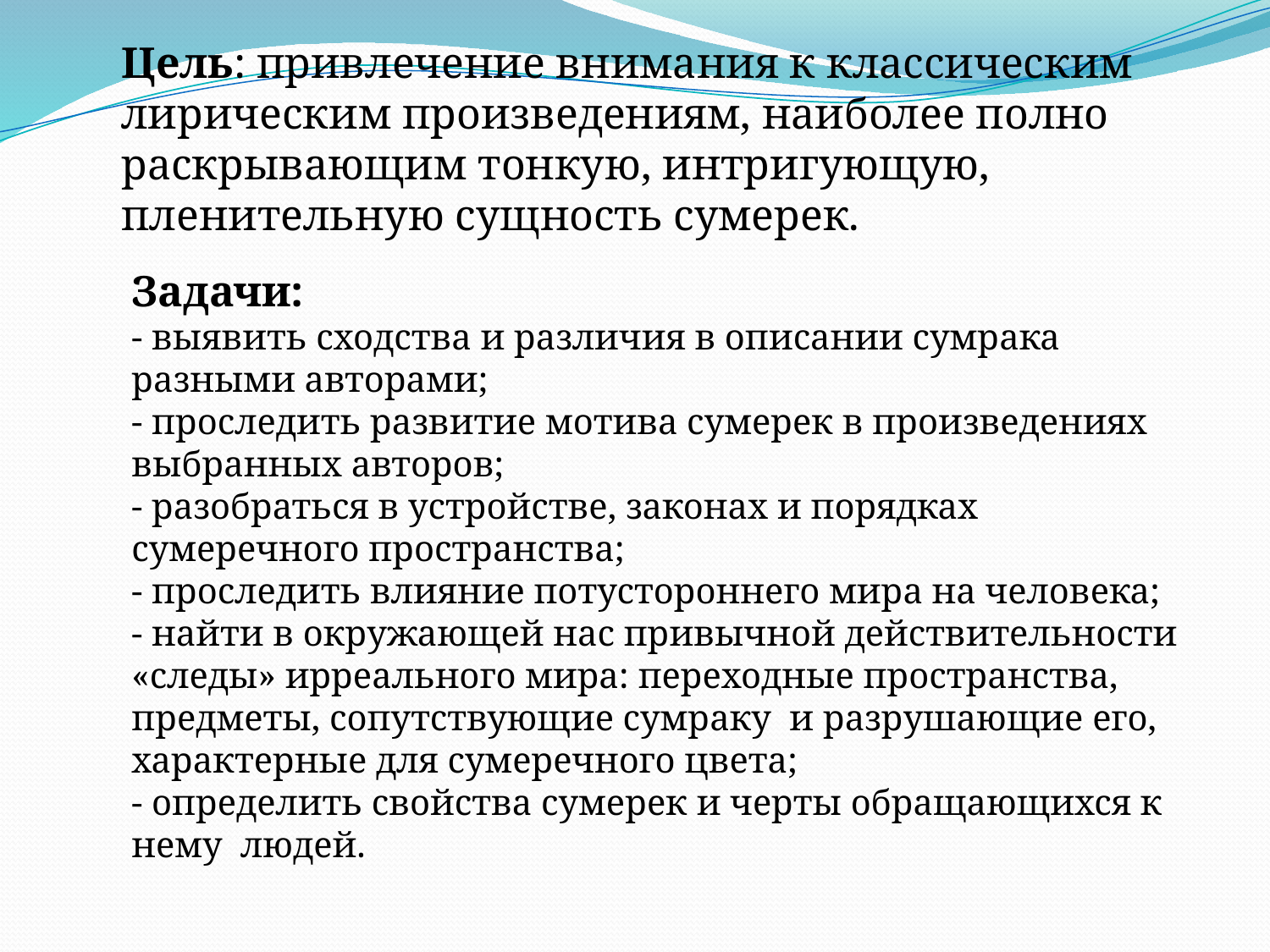

Цель: привлечение внимания к классическим лирическим произведениям, наиболее полно раскрывающим тонкую, интригующую, пленительную сущность сумерек.
Задачи:
- выявить сходства и различия в описании сумрака разными авторами;
- проследить развитие мотива сумерек в произведениях выбранных авторов;
- разобраться в устройстве, законах и порядках сумеречного пространства;
- проследить влияние потустороннего мира на человека;
- найти в окружающей нас привычной действительности «следы» ирреального мира: переходные пространства, предметы, сопутствующие сумраку  и разрушающие его, характерные для сумеречного цвета;
- определить свойства сумерек и черты обращающихся к нему  людей.